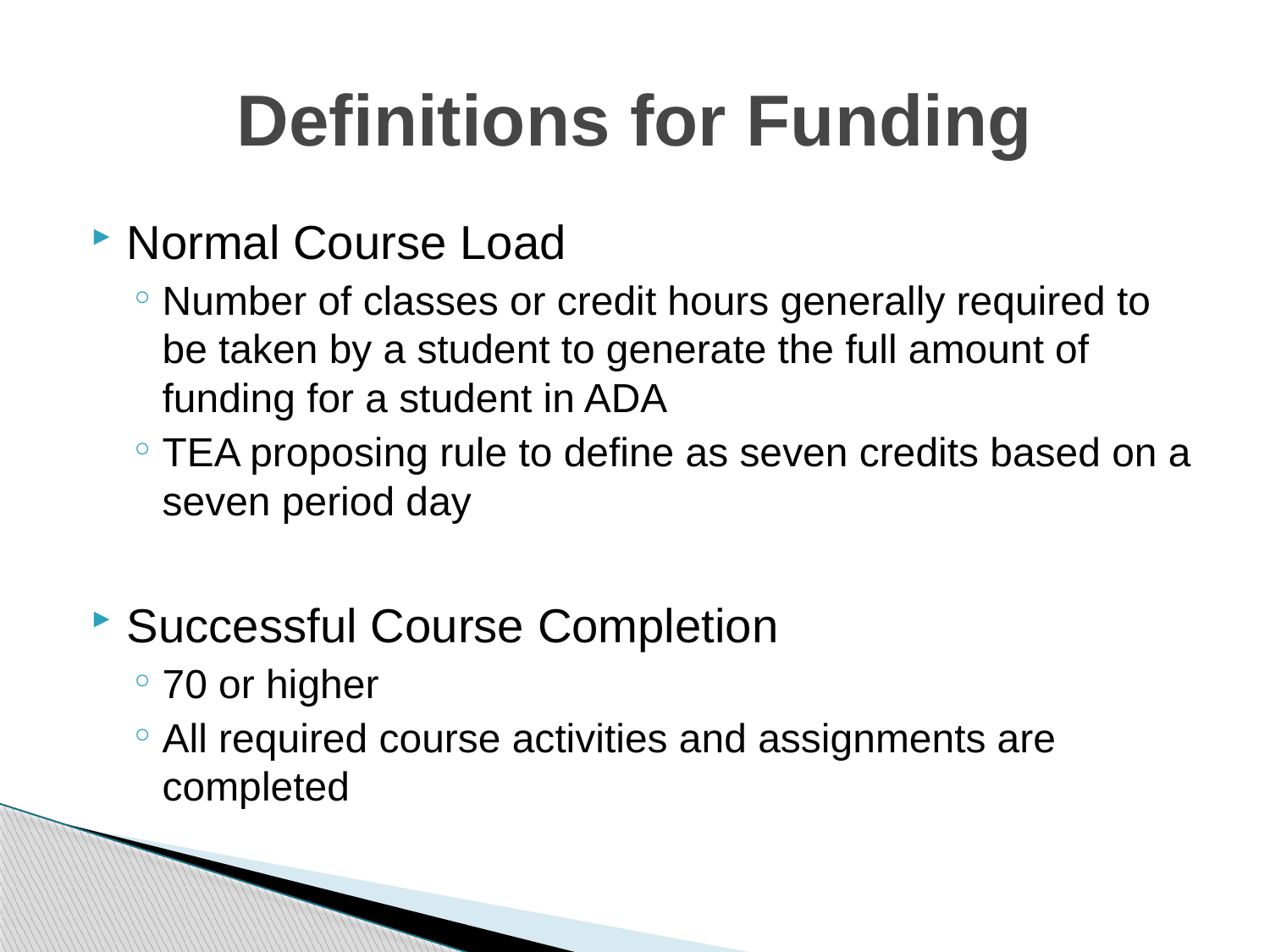

# Definitions for Funding
Normal Course Load
Number of classes or credit hours generally required to be taken by a student to generate the full amount of funding for a student in ADA
TEA proposing rule to define as seven credits based on a seven period day

Successful Course Completion
70 or higher
All required course activities and assignments are completed